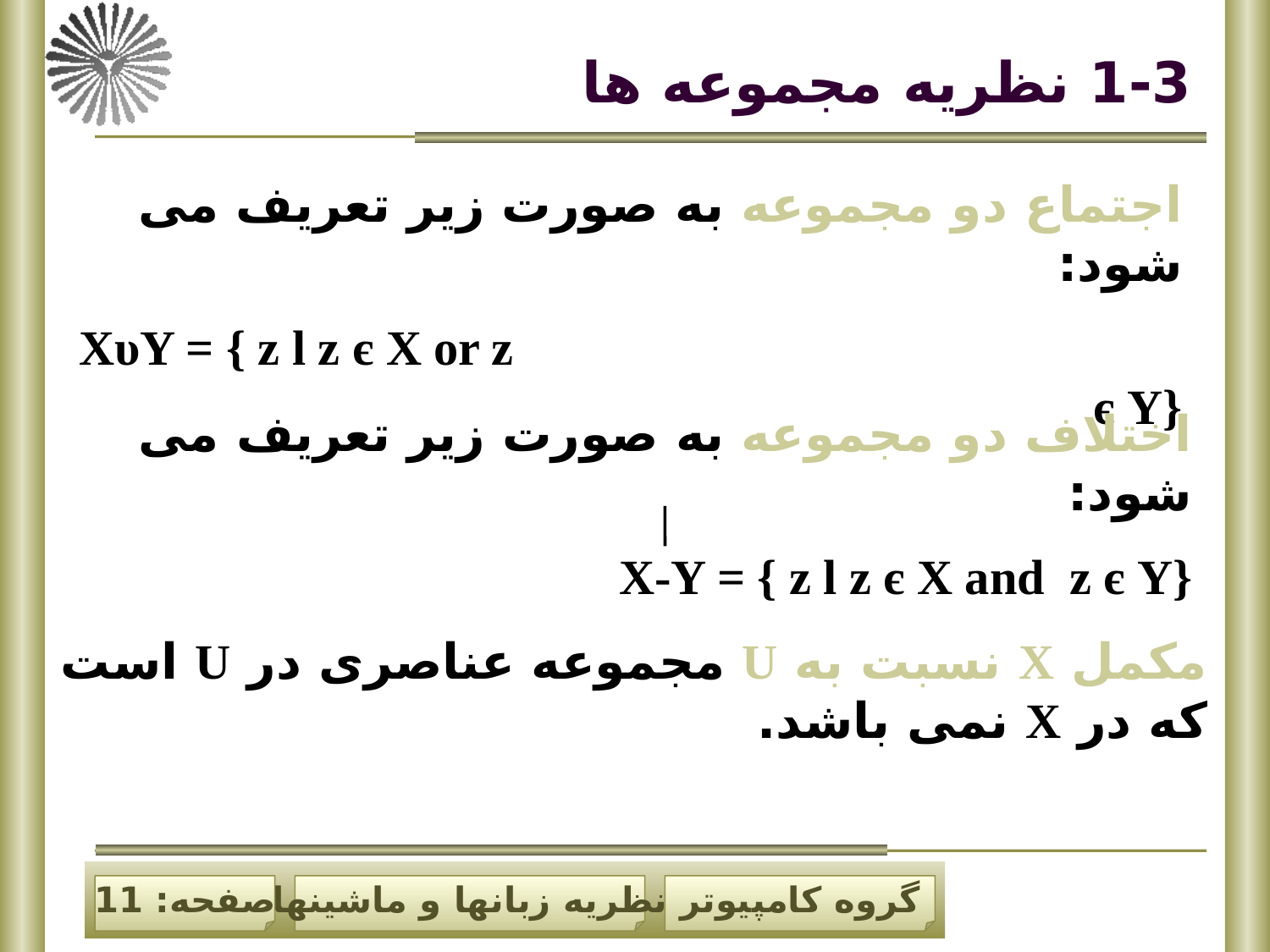

# 1-3 نظریه مجموعه ها
اجتماع دو مجموعه به صورت زیر تعریف می شود:
                                       XυY = { z l z є X or z є Y}
اختلاف دو مجموعه به صورت زیر تعریف می شود:
X-Y = { z l z є X and  z є Y}

مکمل X نسبت به U مجموعه عناصری در U است که در X نمی باشد.